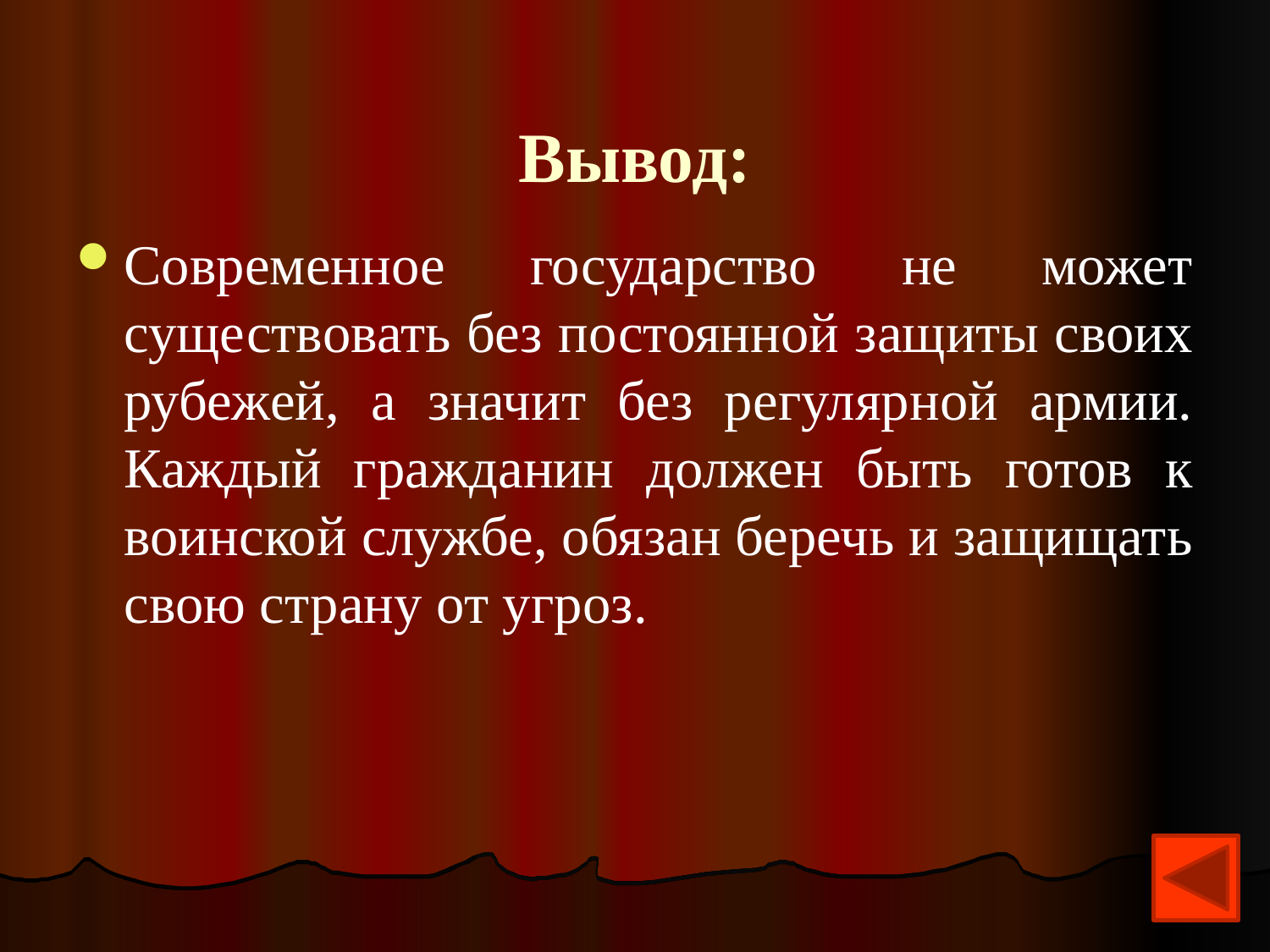

Современное государство не может существовать без постоянной защиты своих рубежей, а значит без регулярной армии. Каждый гражданин должен быть готов к воинской службе, обязан беречь и защищать свою страну от угроз.
Вывод: